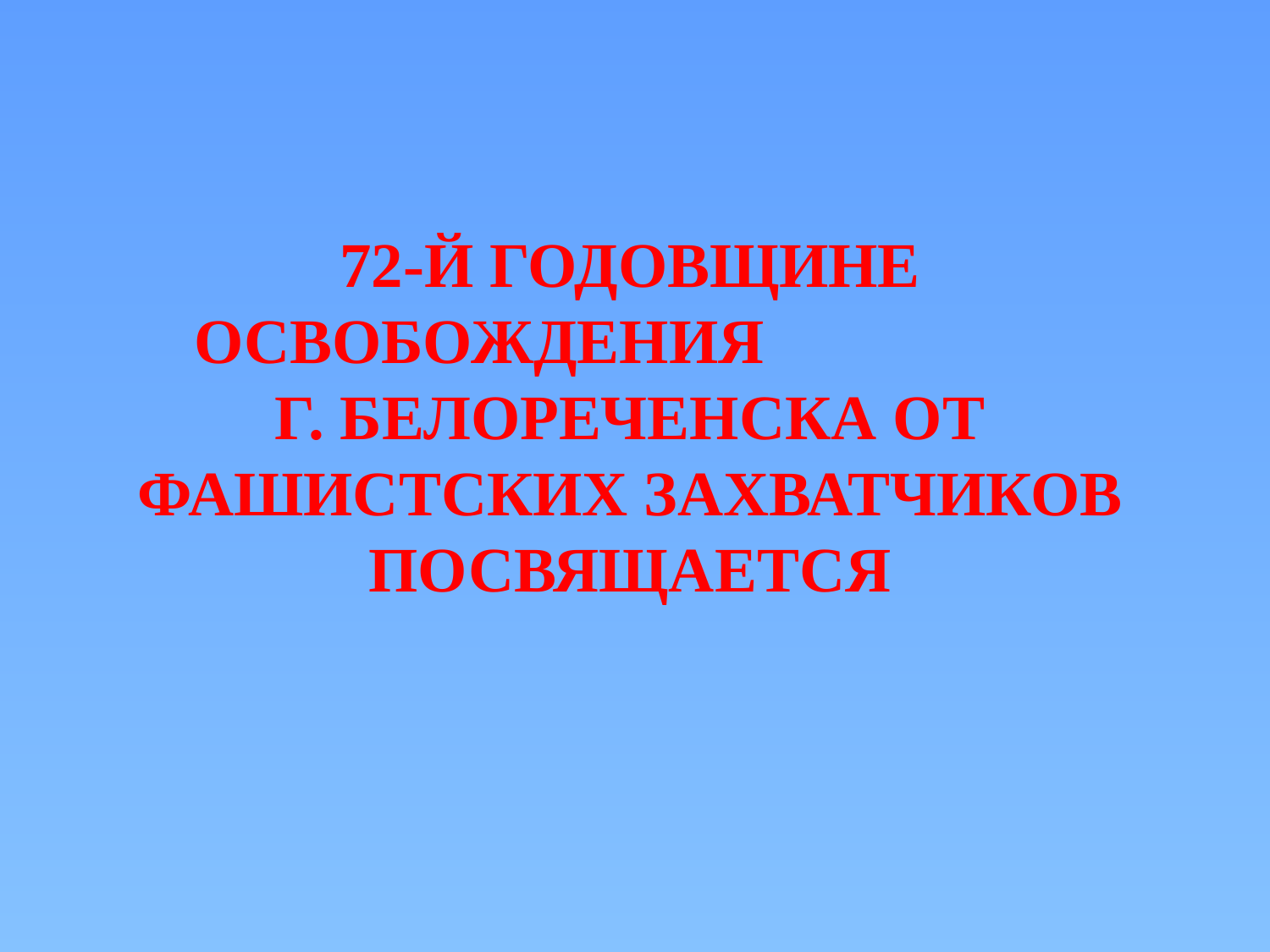

# 72-й годовщине освобождения г. Белореченска от фашистских захватчиков посвящается